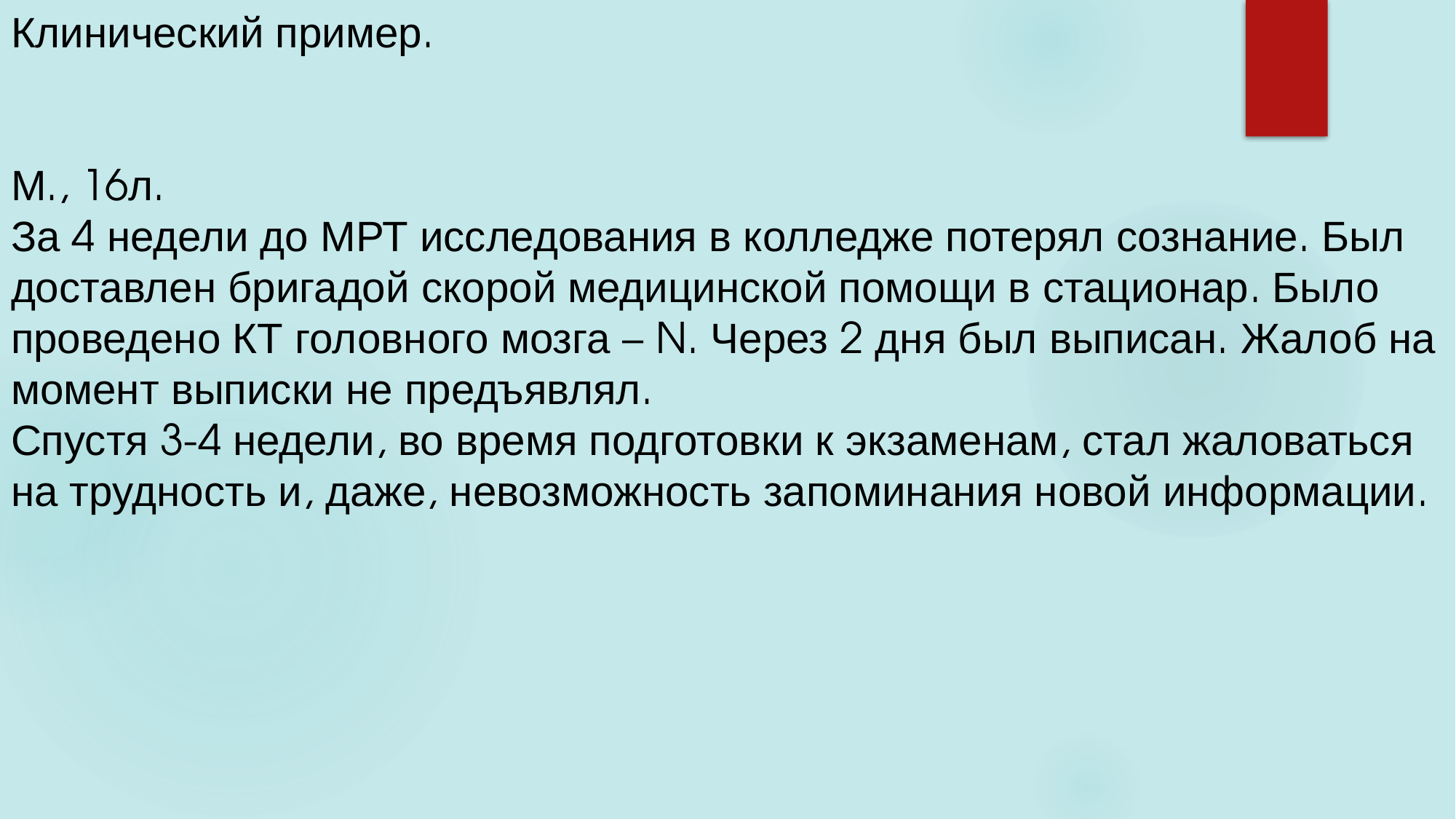

# Клинический пример. М., 16л. За 4 недели до МРТ исследования в колледже потерял сознание. Был доставлен бригадой скорой медицинской помощи в стационар. Было проведено КТ головного мозга – N. Через 2 дня был выписан. Жалоб на момент выписки не предъявлял. Спустя 3-4 недели, во время подготовки к экзаменам, стал жаловаться на трудность и, даже, невозможность запоминания новой информации.